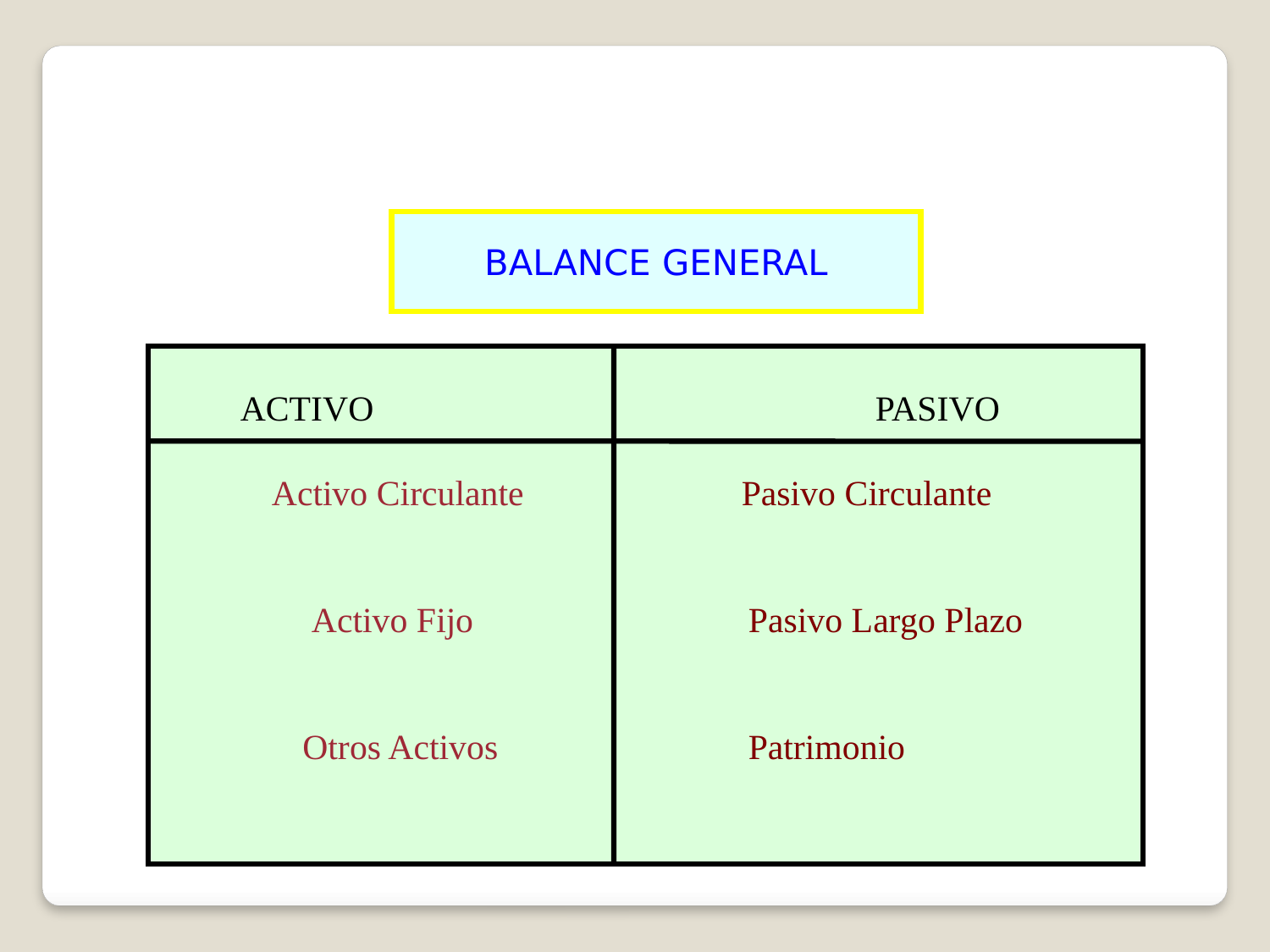

BALANCE GENERAL

ACTIVO				PASIVO

Activo Circulante		          Pasivo Circulante

        Activo Fijo			Pasivo Largo Plazo

       Otros Activos		Patrimonio